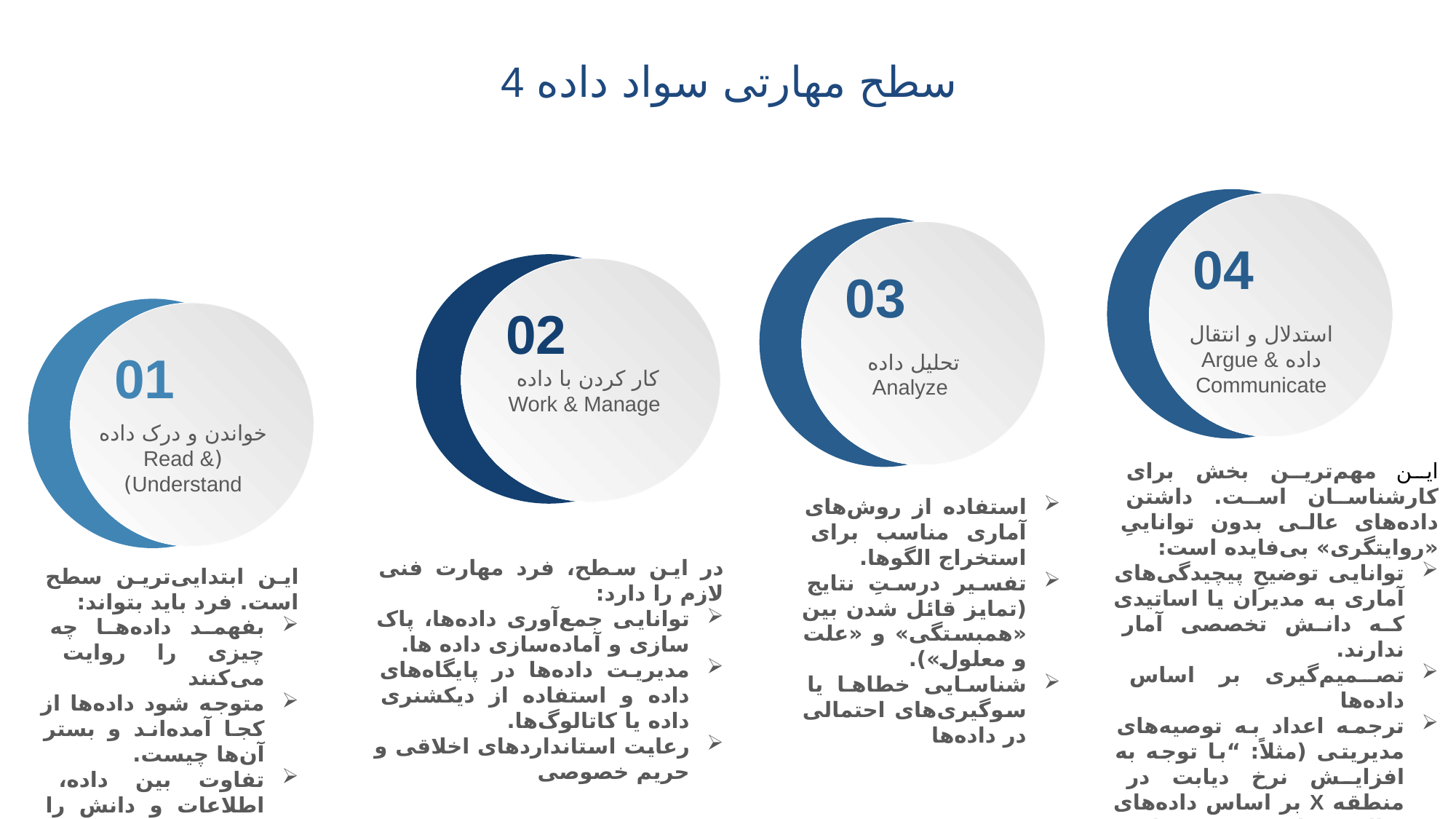

4 سطح مهارتی سواد داده

04

03
02

استدلال و انتقال داده Argue & Communicate
01
تحلیل داده
 Analyze

کار کردن با داده
 Work & Manage
خواندن و درک داده (Read & Understand)
این مهم‌ترین بخش برای کارشناسان است. داشتن داده‌های عالی بدون تواناییِ «روایتگری» بی‌فایده است:
توانایی توضیحِ پیچیدگی‌های آماری به مدیران یا اساتیدی که دانش تخصصی آمار ندارند.
تصمیم‌گیری بر اساس داده‌ها
ترجمه اعداد به توصیه‌های مدیریتی (مثلاً: “با توجه به افزایش نرخ دیابت در منطقه X بر اساس داده‌های سال جاری، پیشنهاد می‌شود بودجه پیشگیری افزایش یابد”).
استفاده از روش‌های آماری مناسب برای استخراج الگوها.
تفسیر درستِ نتایج (تمایز قائل شدن بین «همبستگی» و «علت و معلول»).
شناسایی خطاها یا سوگیری‌های احتمالی در داده‌ها
در این سطح، فرد مهارت فنی لازم را دارد:
توانایی جمع‌آوری داده‌ها، پاک سازی و آماده‌سازی داده ‌ها.
مدیریت داده‌ها در پایگاه‌های داده و استفاده از دیکشنری داده یا کاتالوگ‌ها.
رعایت استانداردهای اخلاقی و حریم خصوصی
این ابتدایی‌ترین سطح است. فرد باید بتواند:
بفهمد داده‌ها چه چیزی را روایت می‌کنند
متوجه شود داده‌ها از کجا آمده‌اند و بستر آن‌ها چیست.
تفاوت بین داده، اطلاعات و دانش را بداند